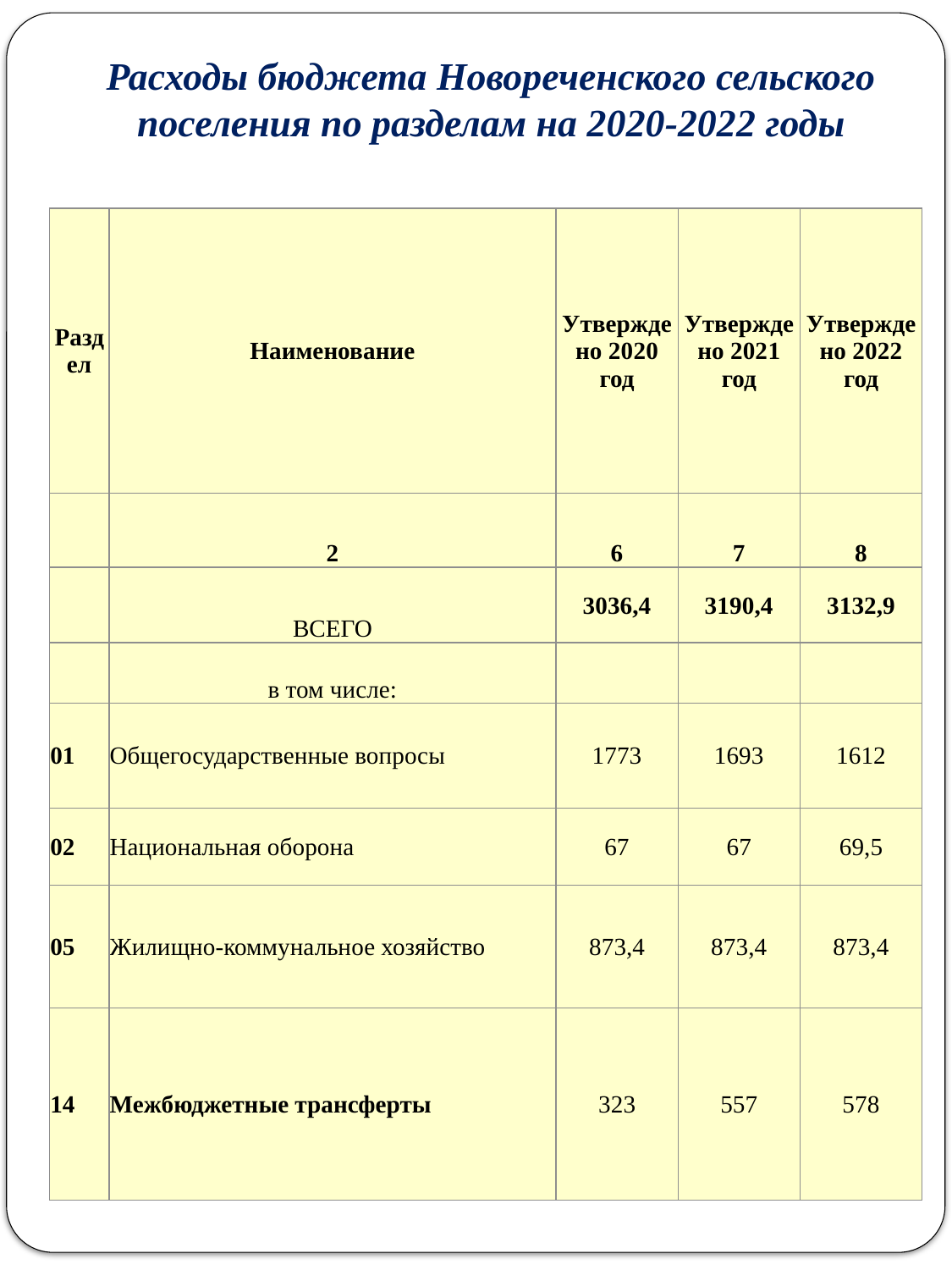

Расходы бюджета Новореченского сельского поселения по разделам на 2020-2022 годы
(тыс. рублей)
| Раздел | Наименование | Утверждено 2020 год | Утверждено 2021 год | Утверждено 2022 год |
| --- | --- | --- | --- | --- |
|  | 2 | 6 | 7 | 8 |
|  | ВСЕГО | 3036,4 | 3190,4 | 3132,9 |
|  | в том числе: |  |  |  |
| 01 | Общегосударственные вопросы | 1773 | 1693 | 1612 |
| 02 | Национальная оборона | 67 | 67 | 69,5 |
| 05 | Жилищно-коммунальное хозяйство | 873,4 | 873,4 | 873,4 |
| 14 | Межбюджетные трансферты | 323 | 557 | 578 |